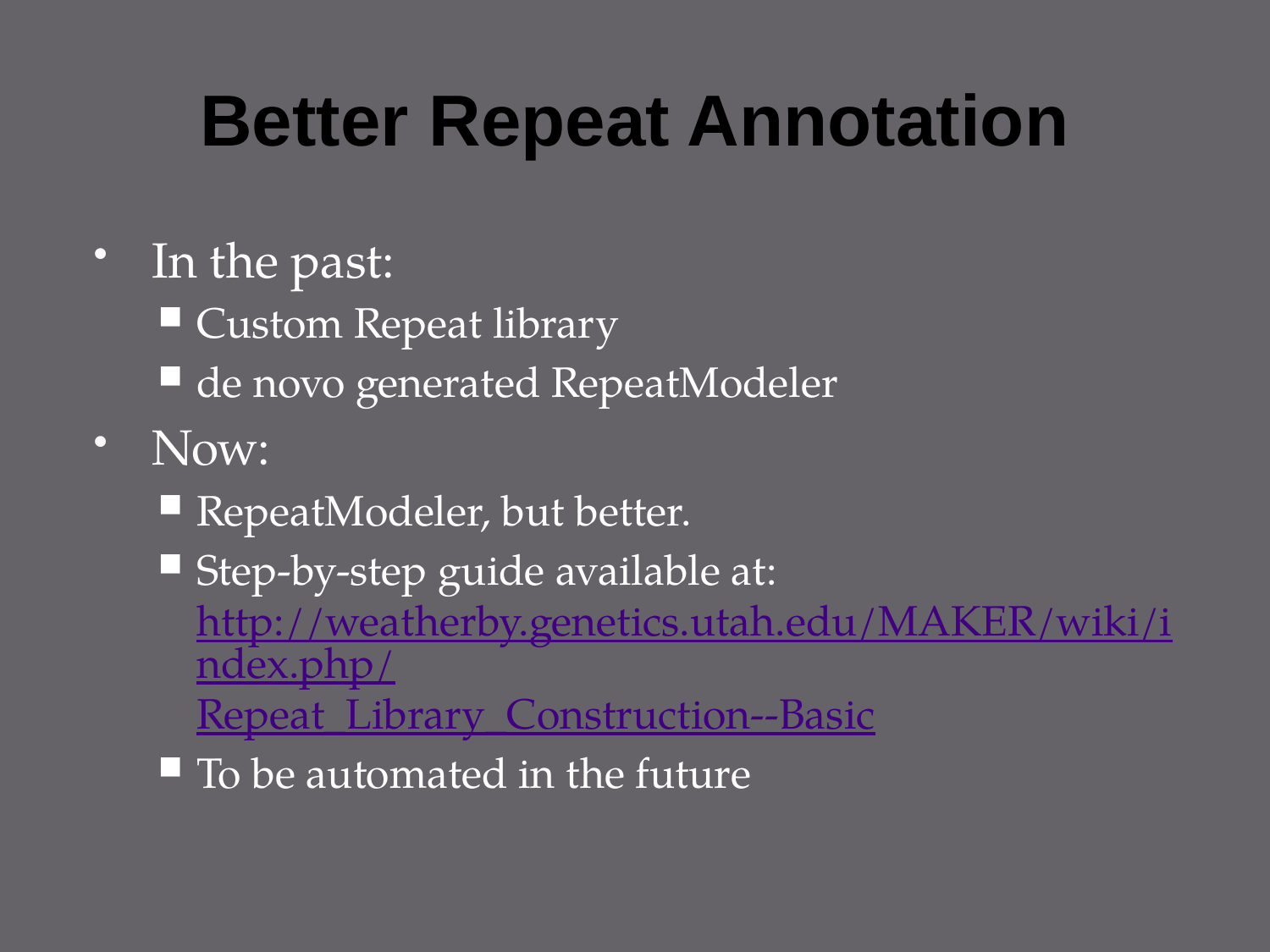

# Better Repeat Annotation
In the past:
Custom Repeat library
de novo generated RepeatModeler
Now:
RepeatModeler, but better.
Step-by-step guide available at:  http://weatherby.genetics.utah.edu/MAKER/wiki/index.php/Repeat_Library_Construction--Basic
To be automated in the future